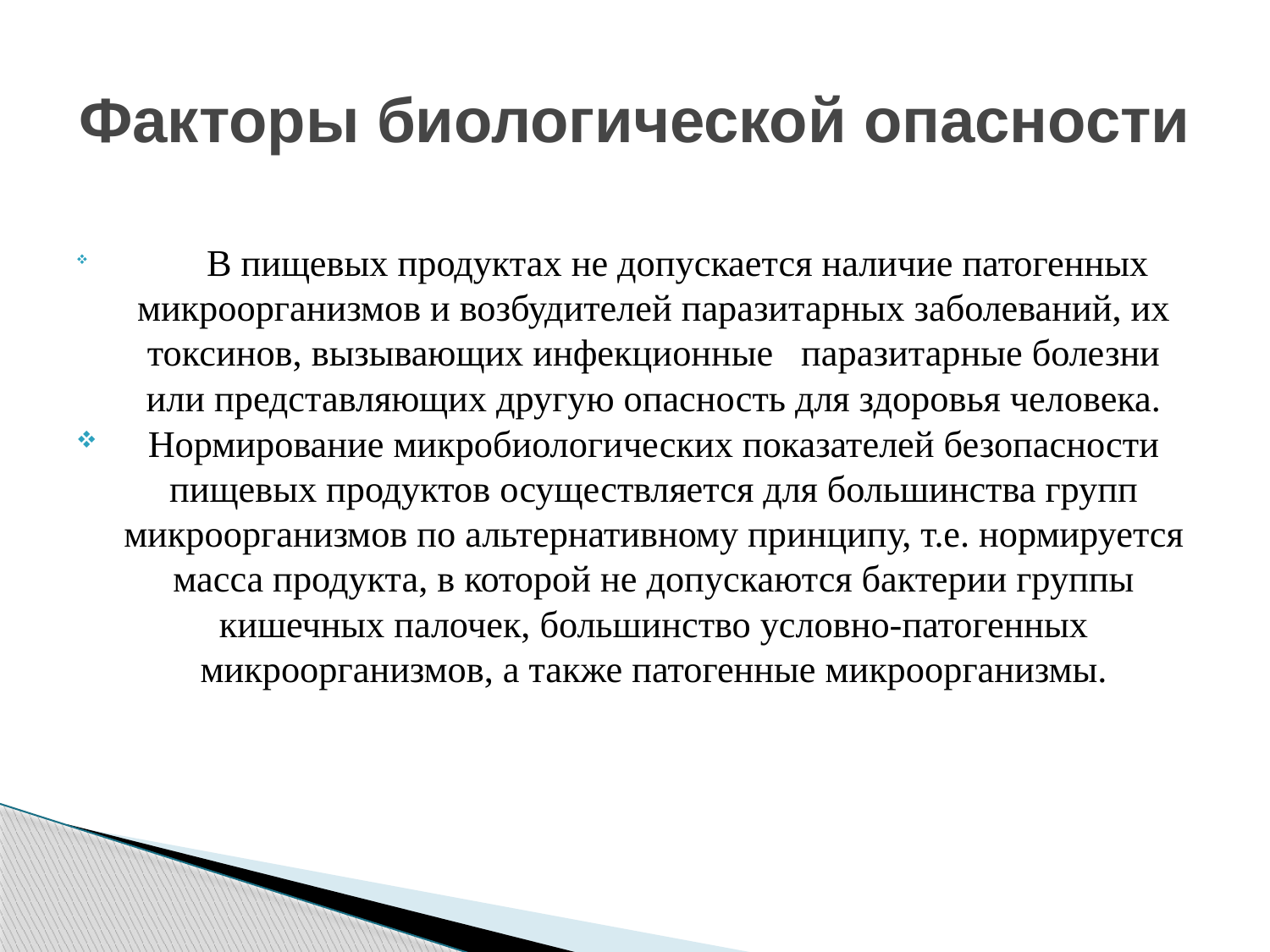

# Факторы биологической опасности

   	    В пищевых продуктах не допускается наличие патогенных микроорганизмов и возбудителей паразитарных заболеваний, их токсинов, вызывающих инфекционные   паразитарные болезни или представляющих другую опасность для здоровья человека.
	Нормирование микробиологических показателей безопасности пищевых продуктов осуществляется для большинства групп микроорганизмов по альтернативному принципу, т.е. нормируется масса продукта, в которой не допускаются бактерии группы кишечных палочек, большинство условно-патогенных микроорганизмов, а также патогенные микроорганизмы.